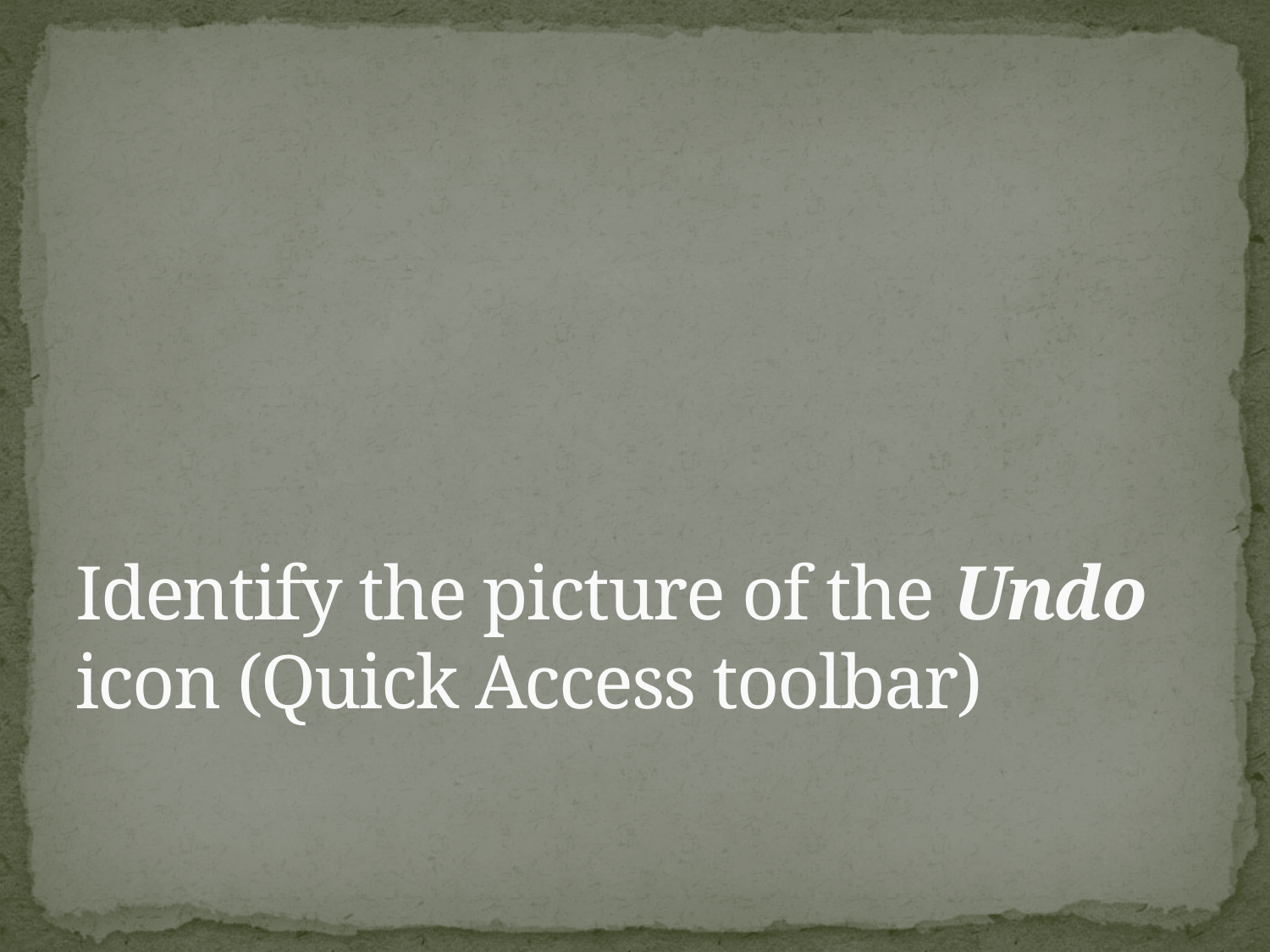

# Identify the picture of the Undo icon (Quick Access toolbar)